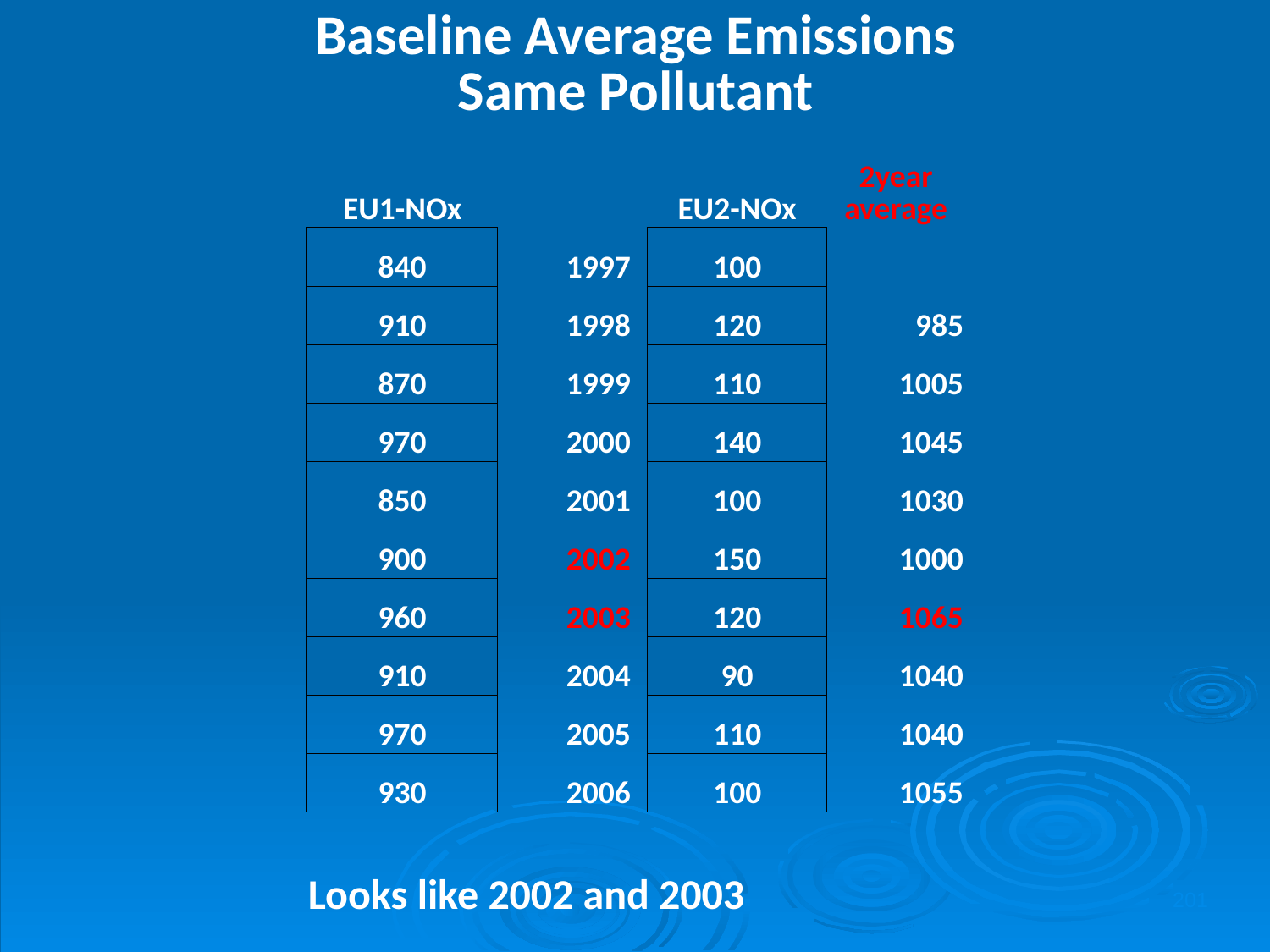

| Baseline Average Emissions Same Pollutant |  |  |  |  |  |
| --- | --- | --- | --- | --- | --- |
|  |  |  |  |  |  |
| EU1-NOx |  |  |  | EU2-NOx | 2year average |
| 840 | 1997 |  |  | 100 |  |
| 910 | 1998 |  |  | 120 | 985 |
| 870 | 1999 |  |  | 110 | 1005 |
| 970 | 2000 |  |  | 140 | 1045 |
| 850 | 2001 |  |  | 100 | 1030 |
| 900 | 2002 |  |  | 150 | 1000 |
| 960 | 2003 |  |  | 120 | 1065 |
| 910 | 2004 |  |  | 90 | 1040 |
| 970 | 2005 |  |  | 110 | 1040 |
| 930 | 2006 |  |  | 100 | 1055 |
|  |  |  |  |  |  |
| Looks like 2002 and 2003 |  |  |  |  |  |
201